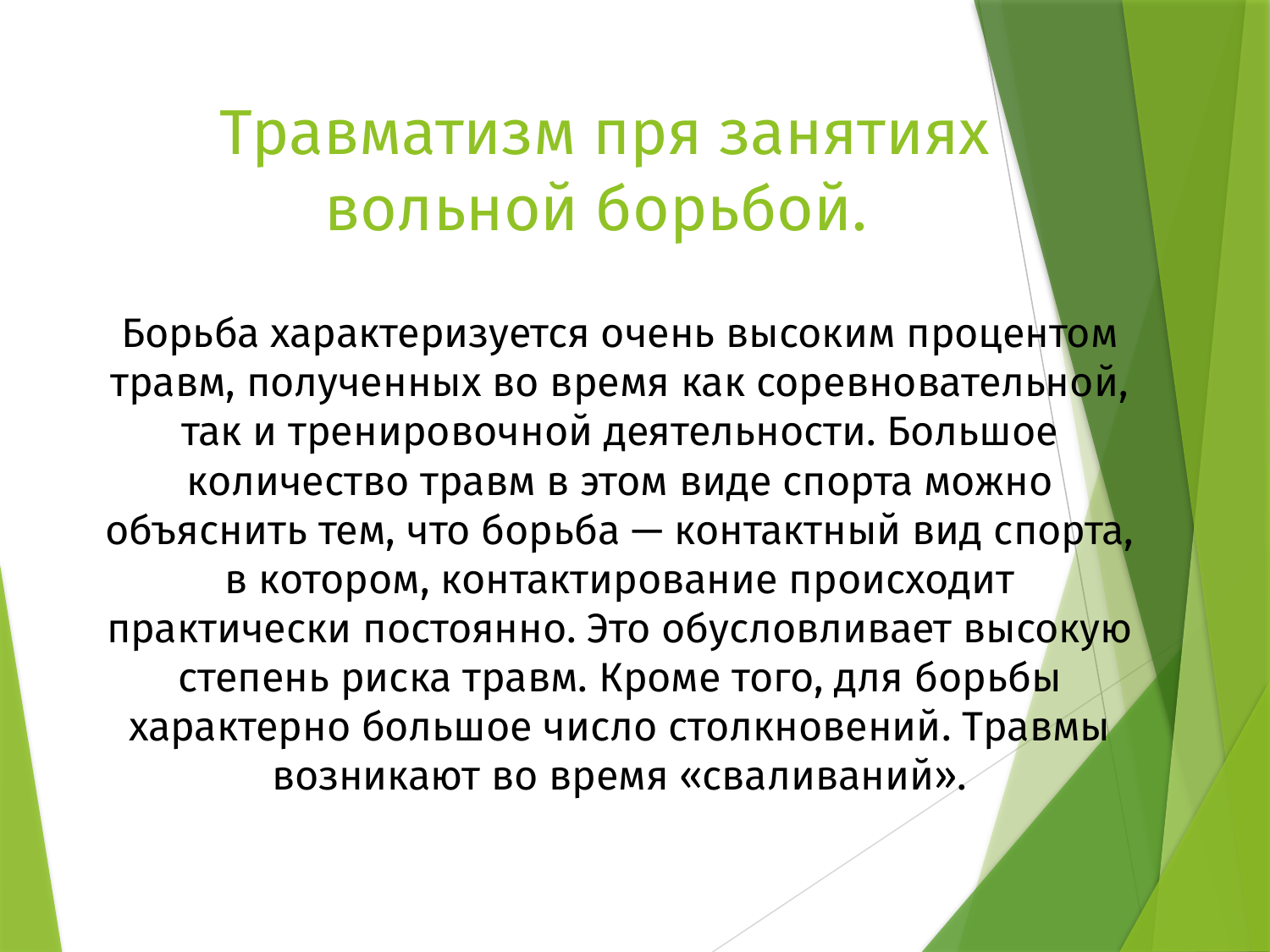

# Травматизм пря занятиях вольной борьбой.
Борьба характеризуется очень высоким процентом травм, полученных во время как соревновательной, так и тренировочной деятельности. Большое количество травм в этом виде спорта можно объяснить тем, что борьба — контактный вид спорта, в котором, контактирование происходит практически постоянно. Это обусловливает высокую степень риска травм. Кроме того, для борьбы характерно большое число столкновений. Травмы возникают во время «сваливаний».